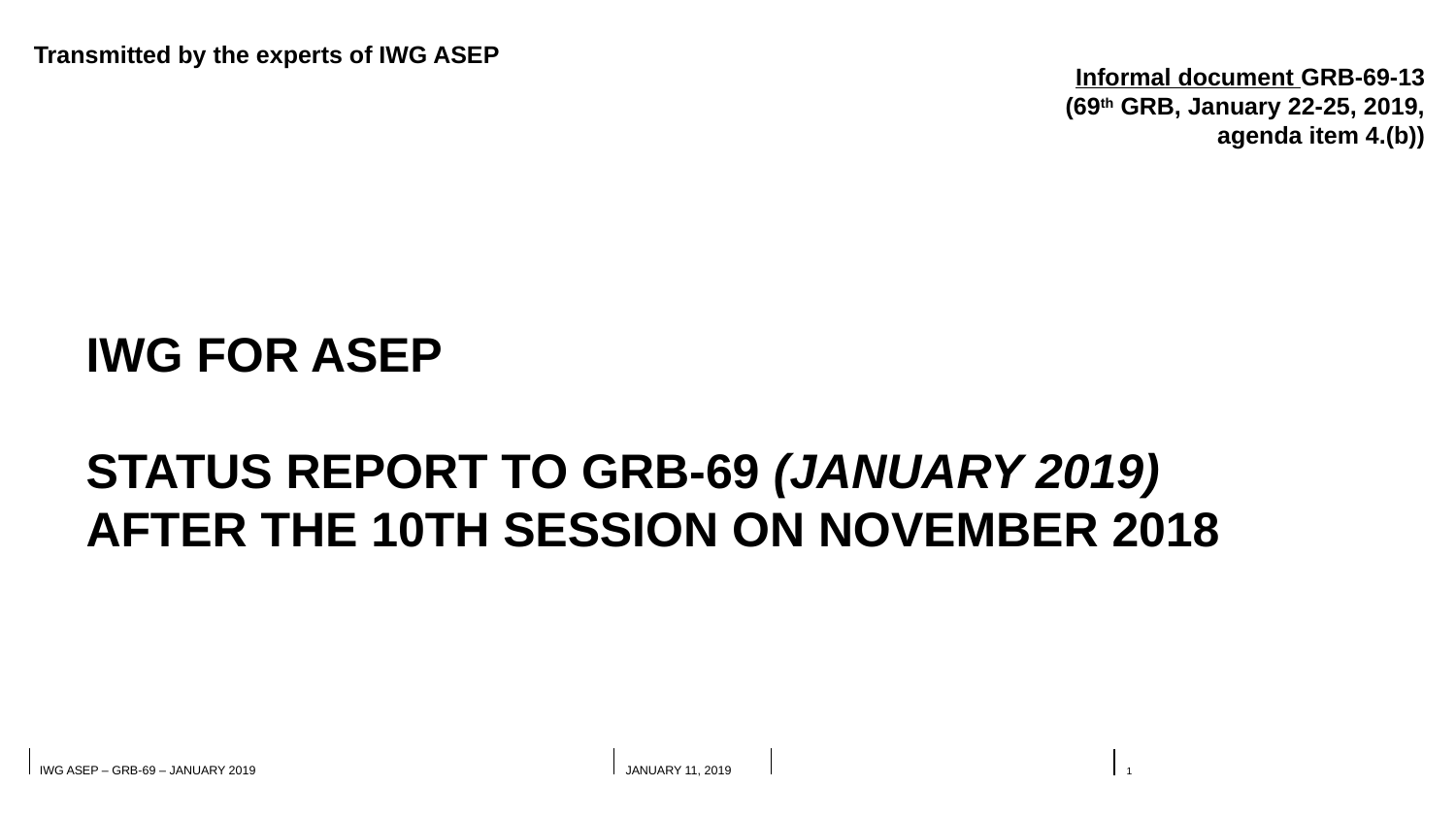

Transmitted by the experts of IWG ASEP
Informal document GRB-69-13
(69th GRB, January 22-25, 2019,
agenda item 4.(b))
# IWG for ASEP Status report TO GRB-69 (January 2019) after the 10th session on November 2018